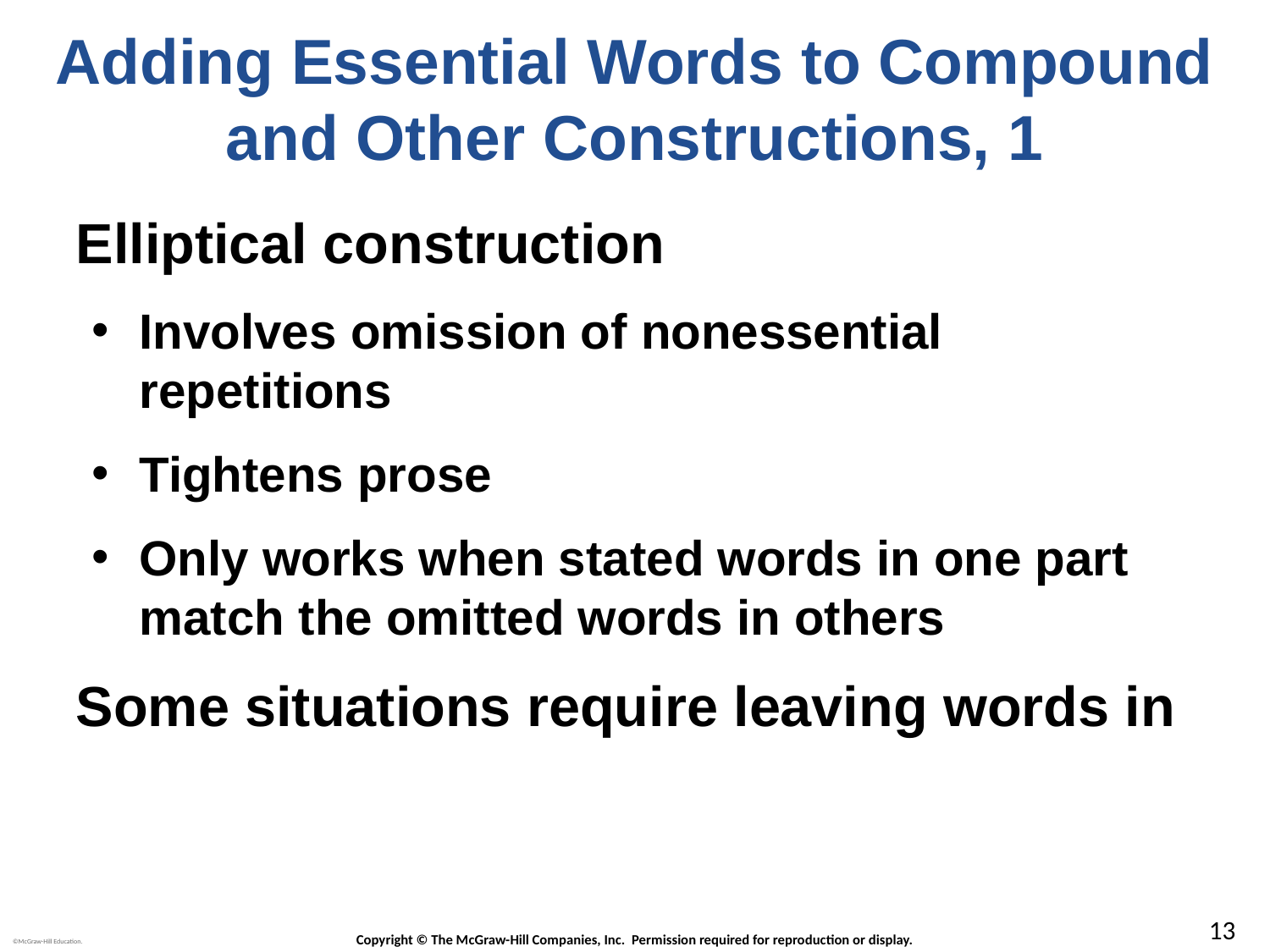

# Adding Essential Words to Compound and Other Constructions, 1
Elliptical construction
Involves omission of nonessential repetitions
Tightens prose
Only works when stated words in one part match the omitted words in others
Some situations require leaving words in